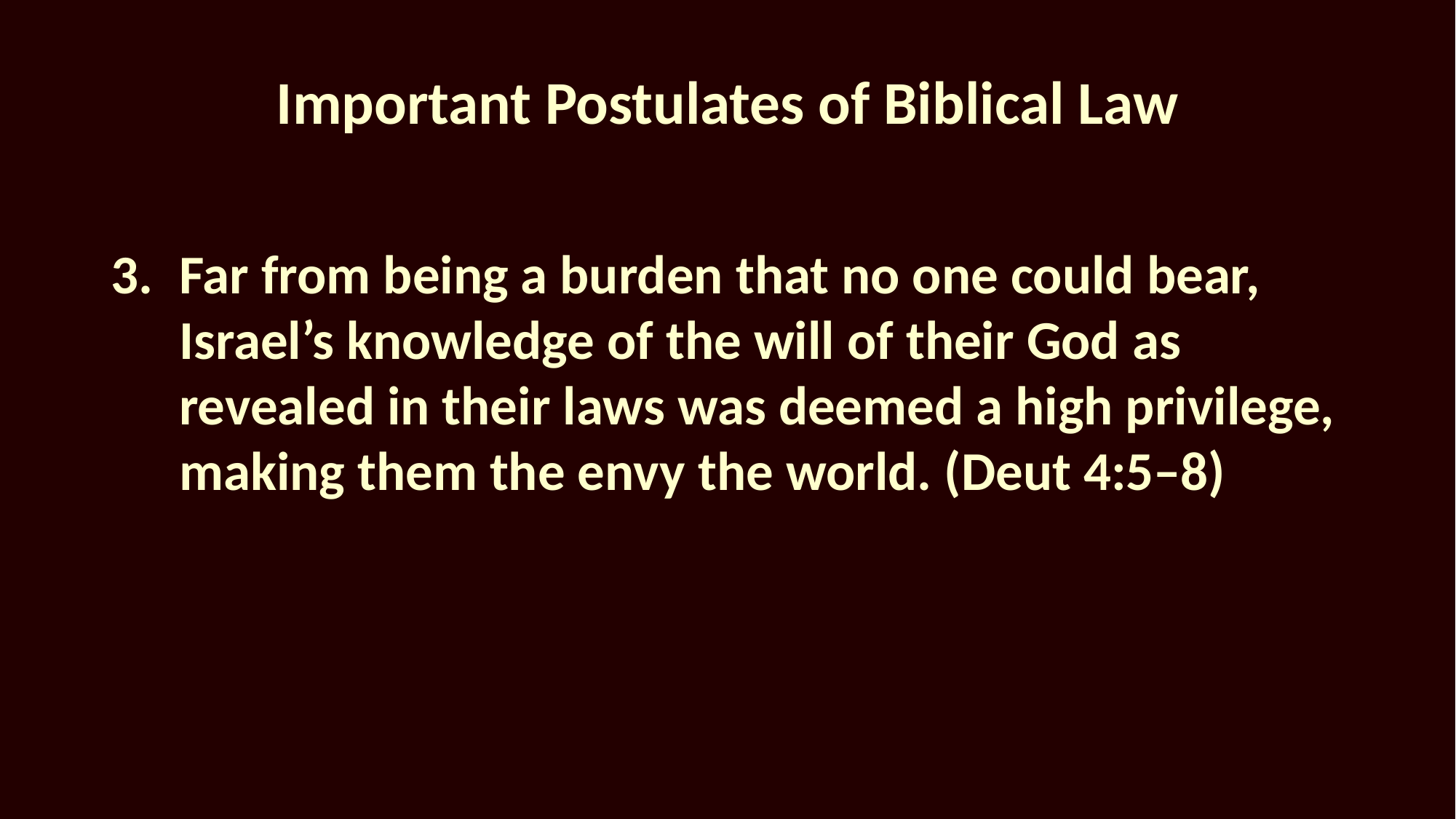

# Important Postulates of Biblical Law
3.	Far from being a burden that no one could bear, Israel’s knowledge of the will of their God as revealed in their laws was deemed a high privilege, making them the envy the world. (Deut 4:5–8)